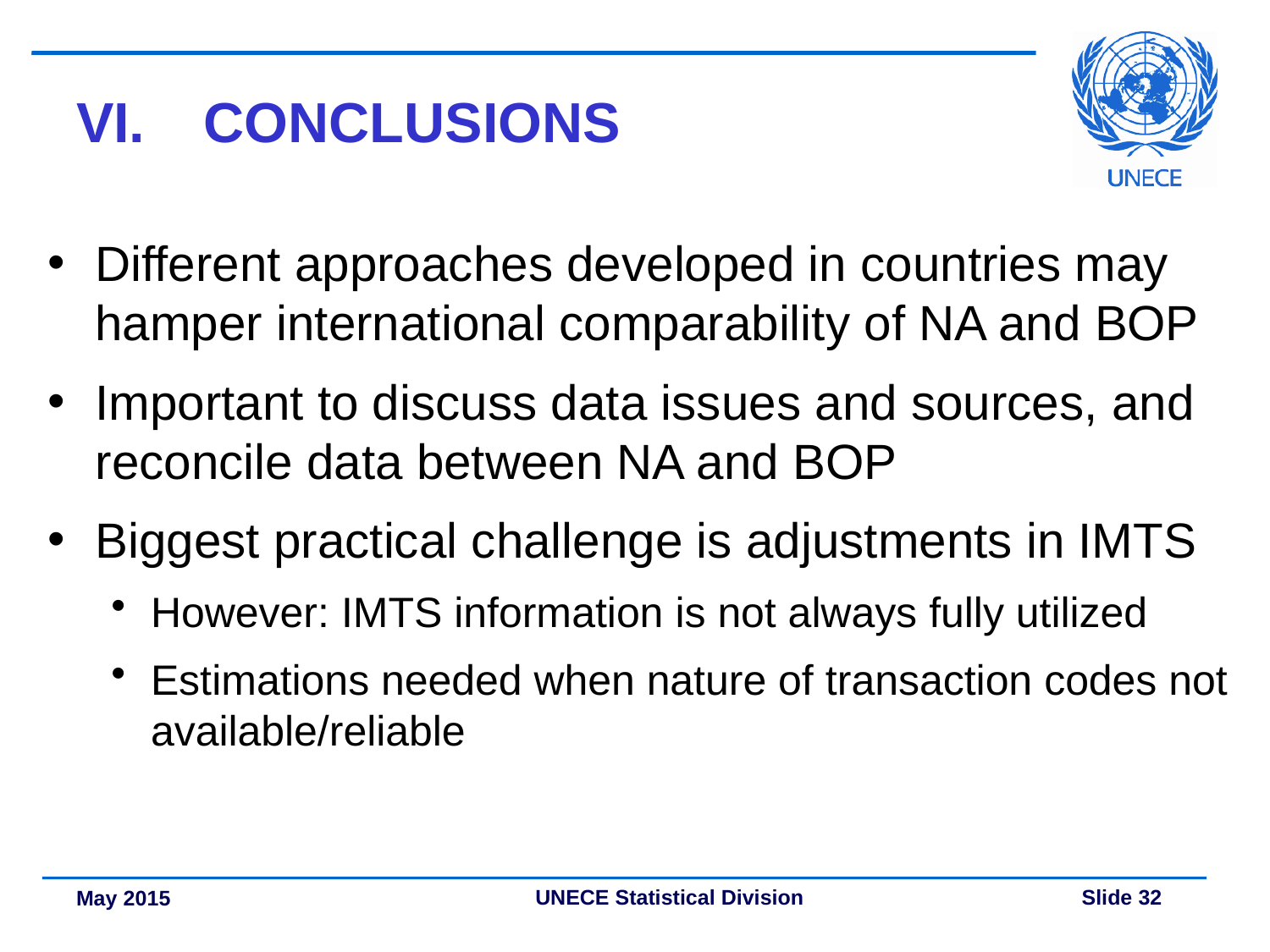

# VI.	CONCLUSIONS
Different approaches developed in countries may hamper international comparability of NA and BOP
Important to discuss data issues and sources, and reconcile data between NA and BOP
Biggest practical challenge is adjustments in IMTS
However: IMTS information is not always fully utilized
Estimations needed when nature of transaction codes not available/reliable
May 2015